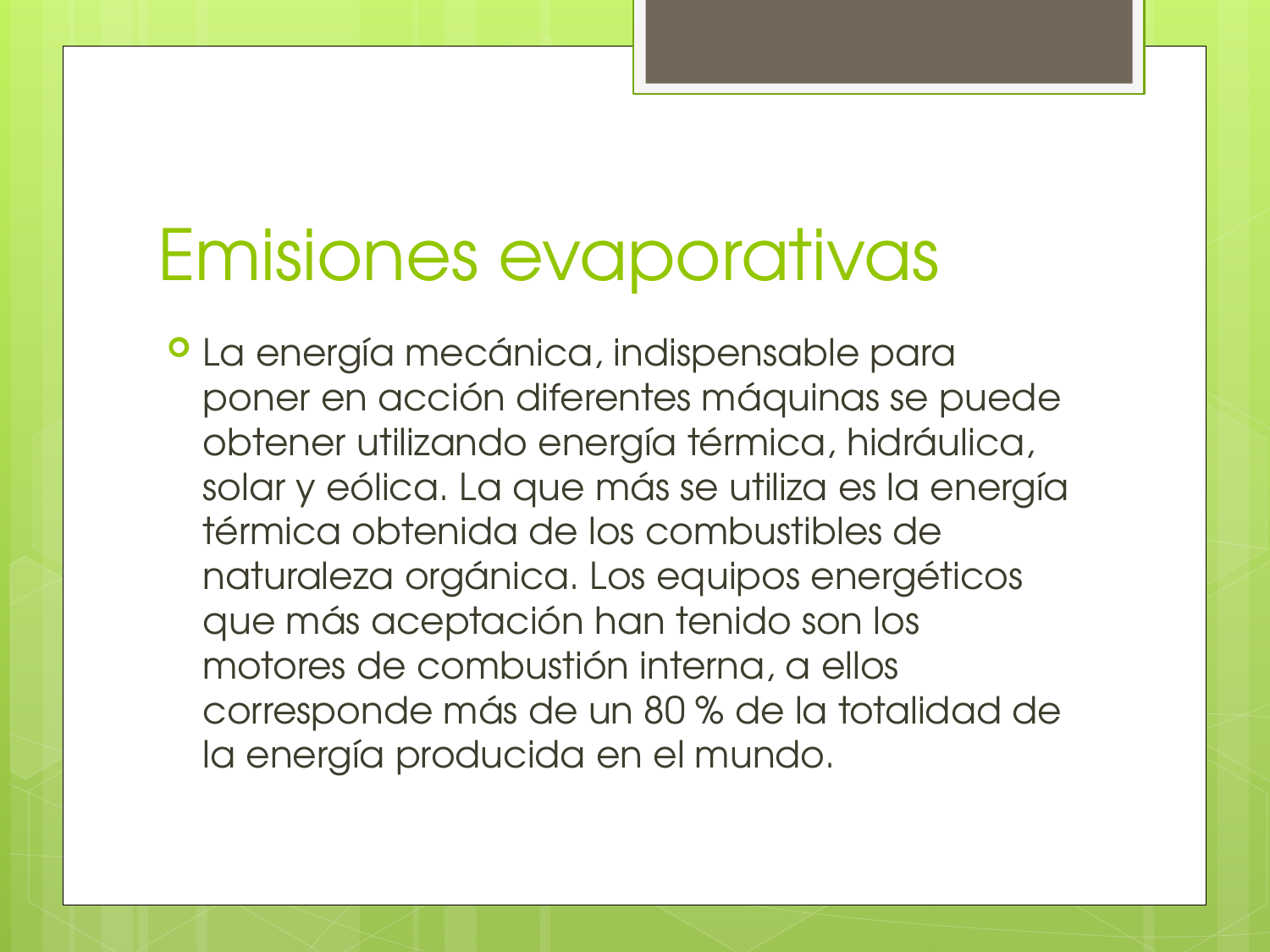

# Emisiones evaporativas
La energía mecánica, indispensable para poner en acción diferentes máquinas se puede obtener utilizando energía térmica, hidráulica, solar y eólica. La que más se utiliza es la energía térmica obtenida de los combustibles de naturaleza orgánica. Los equipos energéticos que más aceptación han tenido son los motores de combustión interna, a ellos corresponde más de un 80 % de la totalidad de la energía producida en el mundo.